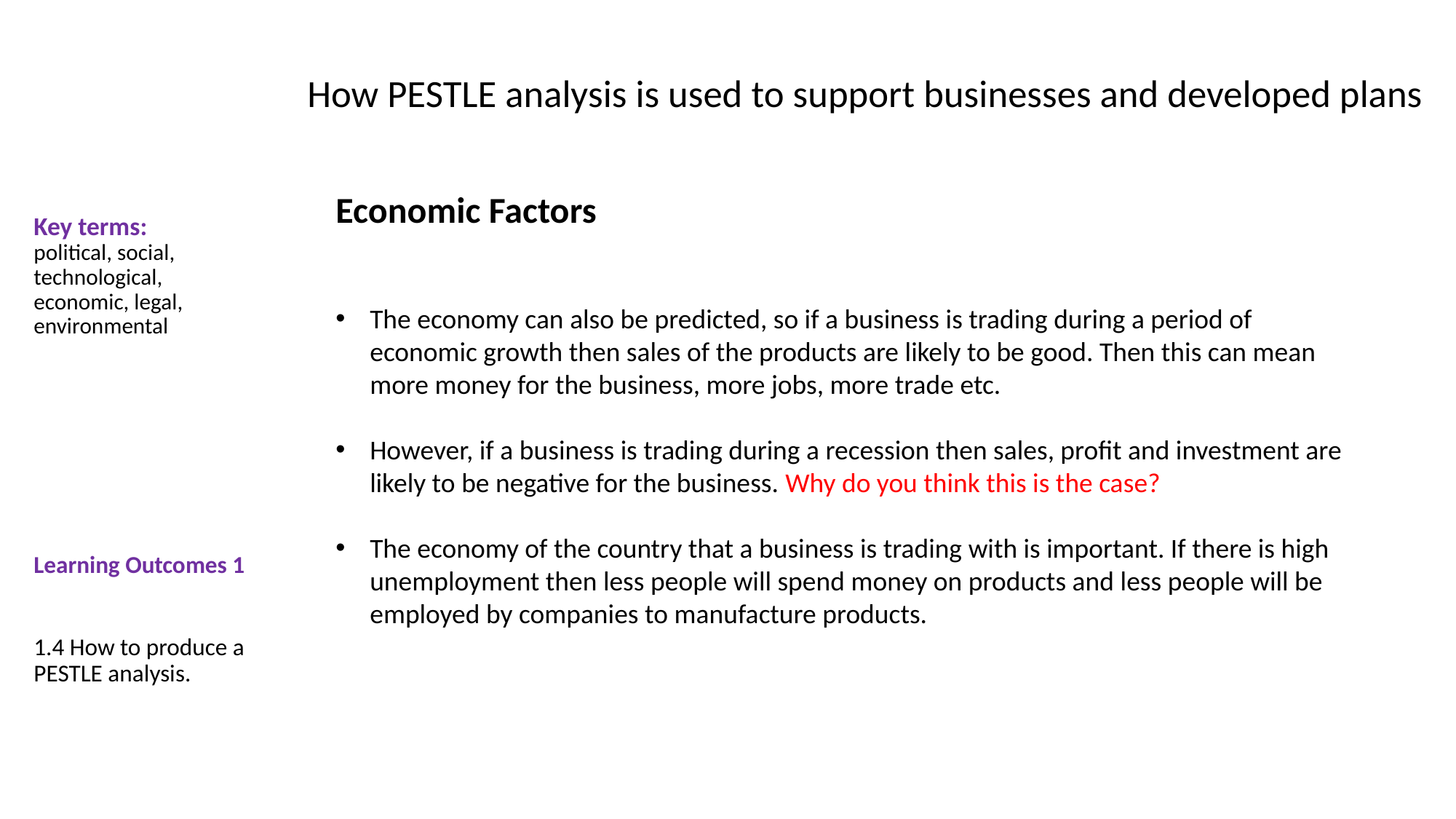

How PESTLE analysis is used to support businesses and developed plans

Key terms:
political, social, technological, economic, legal, environmental

Learning Outcomes 1

1.4 How to produce a PESTLE analysis.

Economic Factors

The economy can also be predicted, so if a business is trading during a period of economic growth then sales of the products are likely to be good. Then this can mean more money for the business, more jobs, more trade etc.

However, if a business is trading during a recession then sales, profit and investment are likely to be negative for the business. Why do you think this is the case?

The economy of the country that a business is trading with is important. If there is high unemployment then less people will spend money on products and less people will be employed by companies to manufacture products.